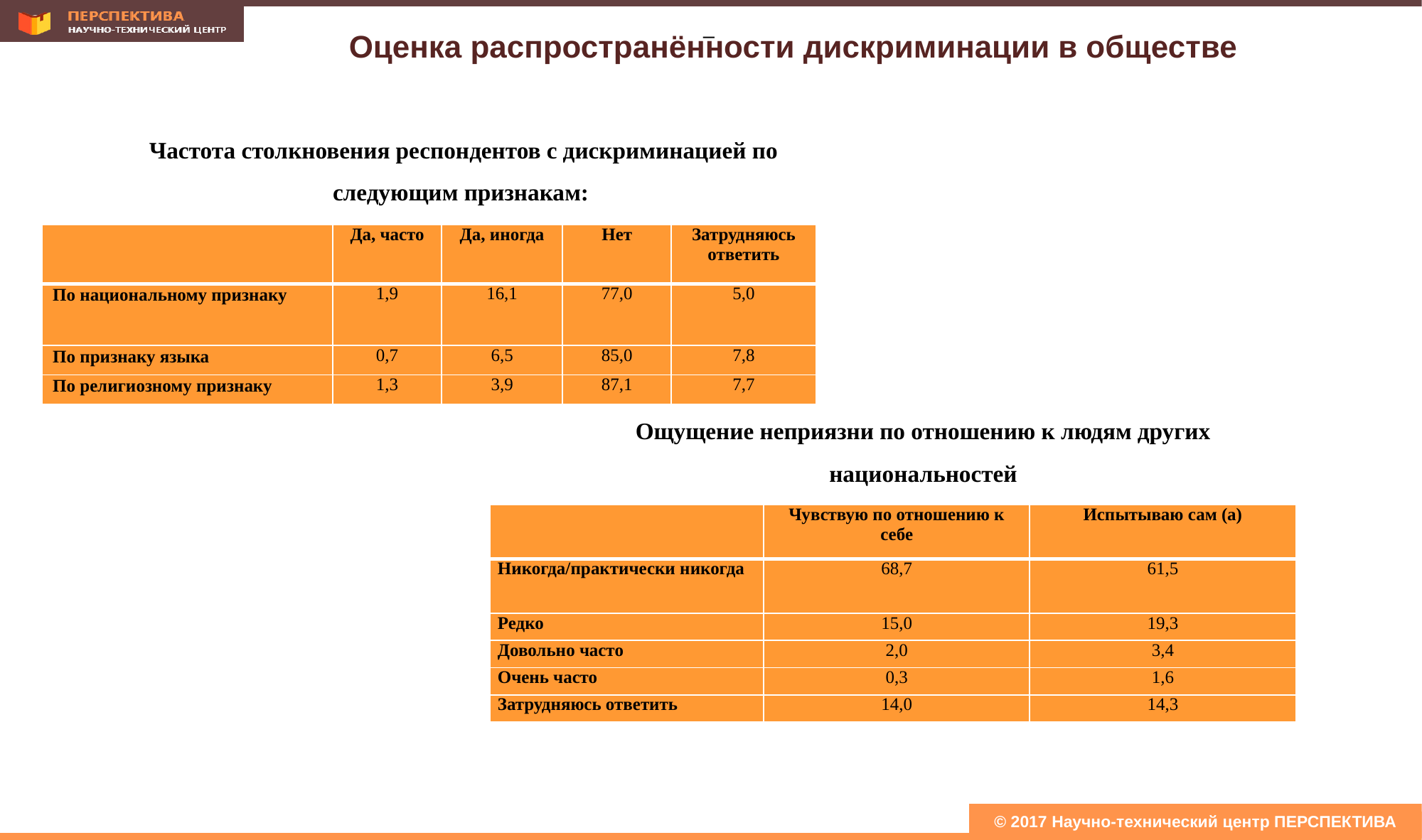

Оценка распространённости дискриминации в обществе

–

Частота столкновения респондентов с дискриминацией по следующим признакам:
|  | Да, часто | Да, иногда | Нет | Затрудняюсь ответить |
| --- | --- | --- | --- | --- |
| По национальному признаку | 1,9 | 16,1 | 77,0 | 5,0 |
| По признаку языка | 0,7 | 6,5 | 85,0 | 7,8 |
| По религиозному признаку | 1,3 | 3,9 | 87,1 | 7,7 |
Ощущение неприязни по отношению к людям других национальностей
|  | Чувствую по отношению к себе | Испытываю сам (а) |
| --- | --- | --- |
| Никогда/практически никогда | 68,7 | 61,5 |
| Редко | 15,0 | 19,3 |
| Довольно часто | 2,0 | 3,4 |
| Очень часто | 0,3 | 1,6 |
| Затрудняюсь ответить | 14,0 | 14,3 |
© 2017 Научно-технический центр ПЕРСПЕКТИВА